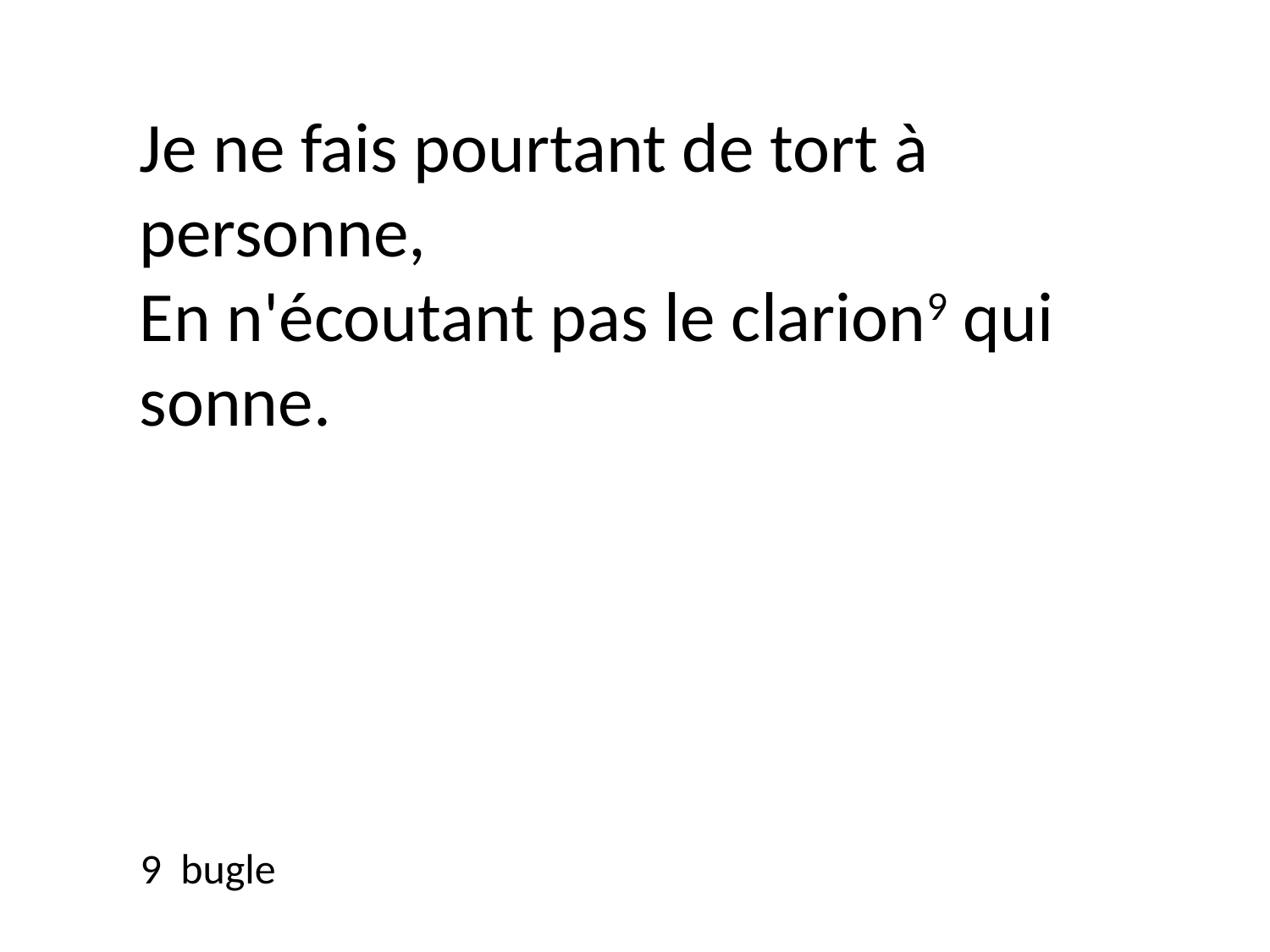

Je ne fais pourtant de tort à personne,
En n'écoutant pas le clarion9 qui sonne.
9  bugle